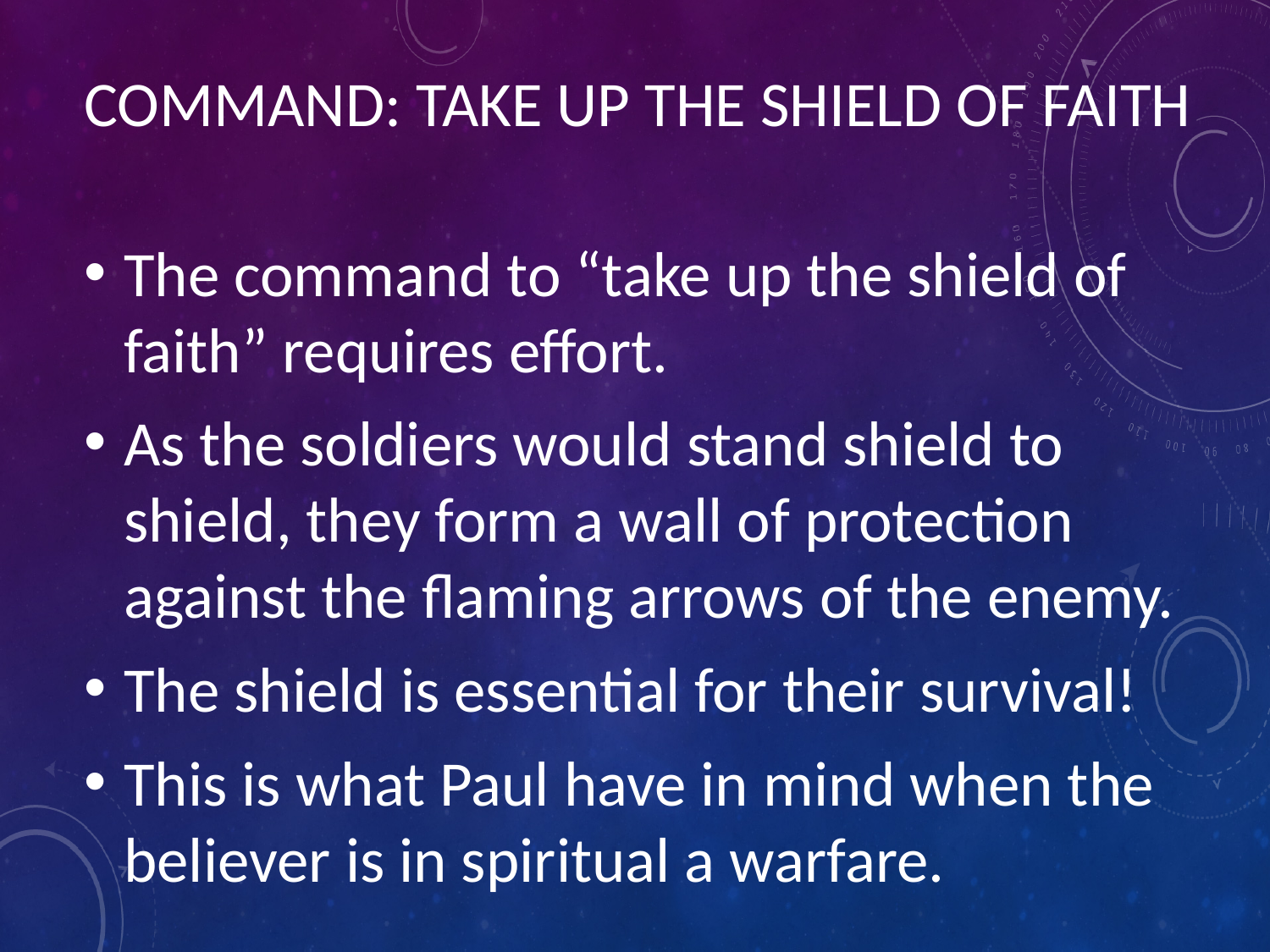

# command: take up the shield of faith
The command to “take up the shield of faith” requires effort.
As the soldiers would stand shield to shield, they form a wall of protection against the flaming arrows of the enemy.
The shield is essential for their survival!
This is what Paul have in mind when the believer is in spiritual a warfare.